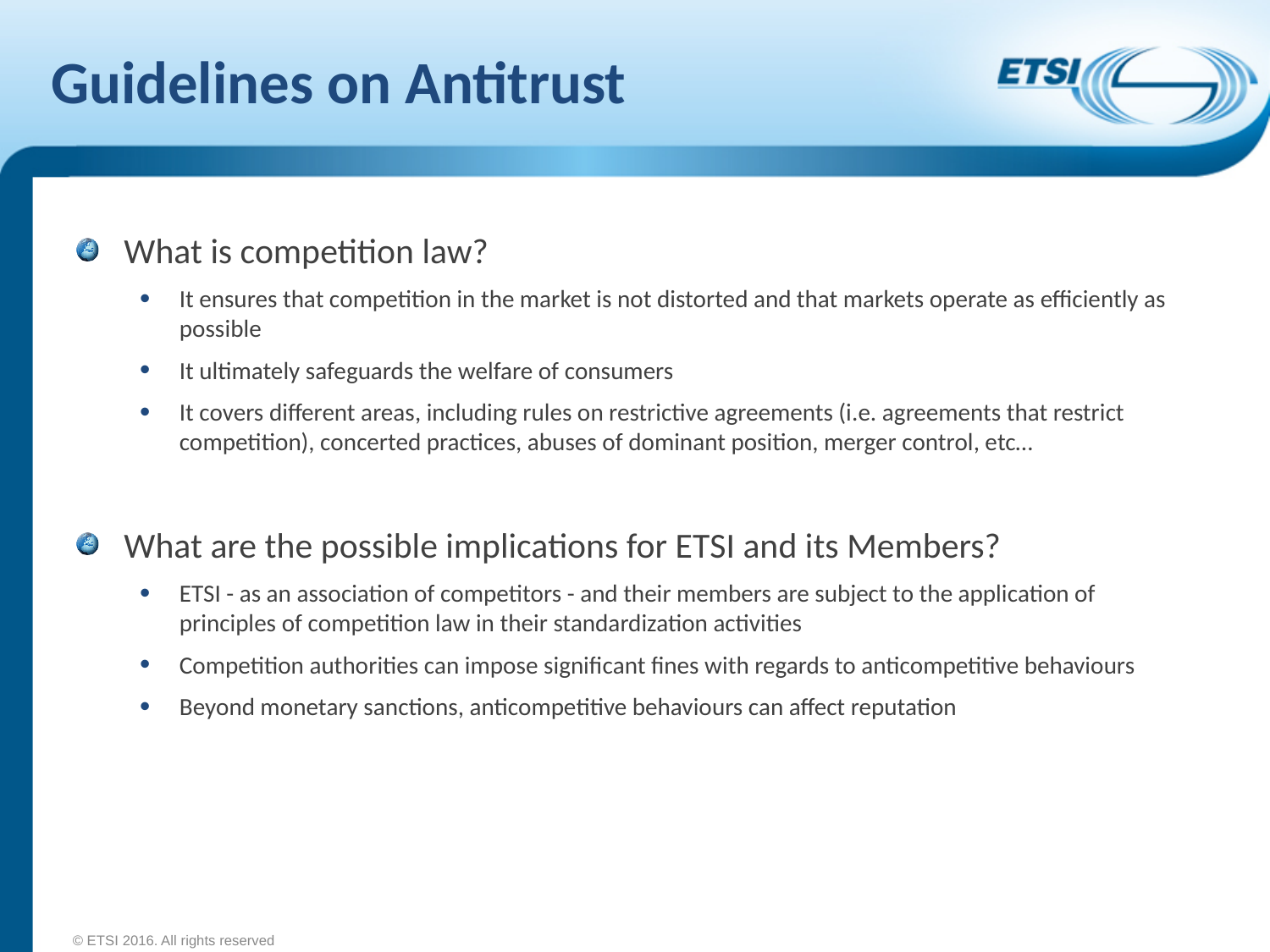

# Guidelines on Antitrust
What is competition law?
It ensures that competition in the market is not distorted and that markets operate as efficiently as possible
It ultimately safeguards the welfare of consumers
It covers different areas, including rules on restrictive agreements (i.e. agreements that restrict competition), concerted practices, abuses of dominant position, merger control, etc…

What are the possible implications for ETSI and its Members?
ETSI - as an association of competitors - and their members are subject to the application of principles of competition law in their standardization activities
Competition authorities can impose significant fines with regards to anticompetitive behaviours
Beyond monetary sanctions, anticompetitive behaviours can affect reputation

© ETSI 2016. All rights reserved